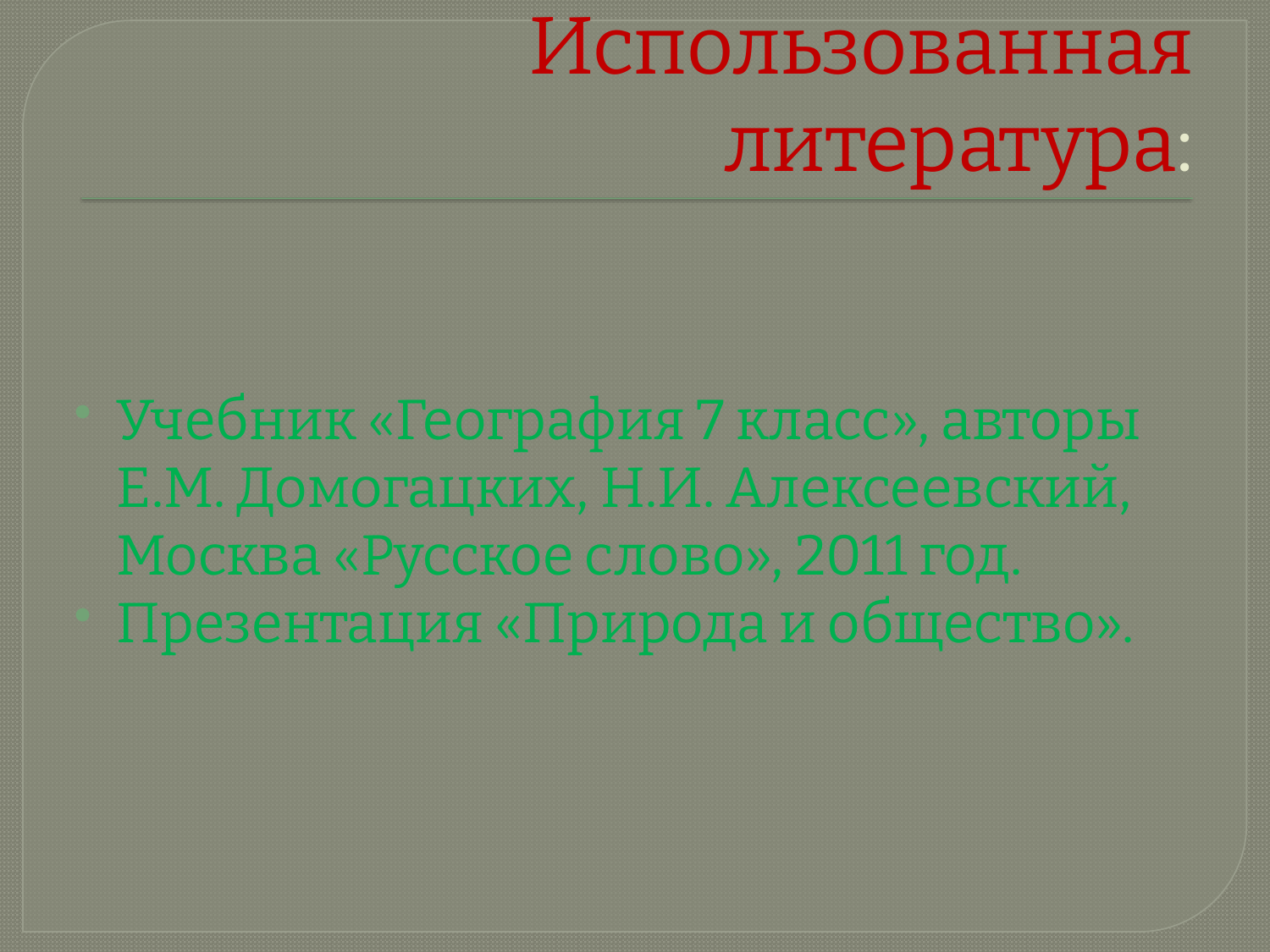

# Использованная литература:
Учебник «География 7 класс», авторы Е.М. Домогацких, Н.И. Алексеевский, Москва «Русское слово», 2011 год.
Презентация «Природа и общество».